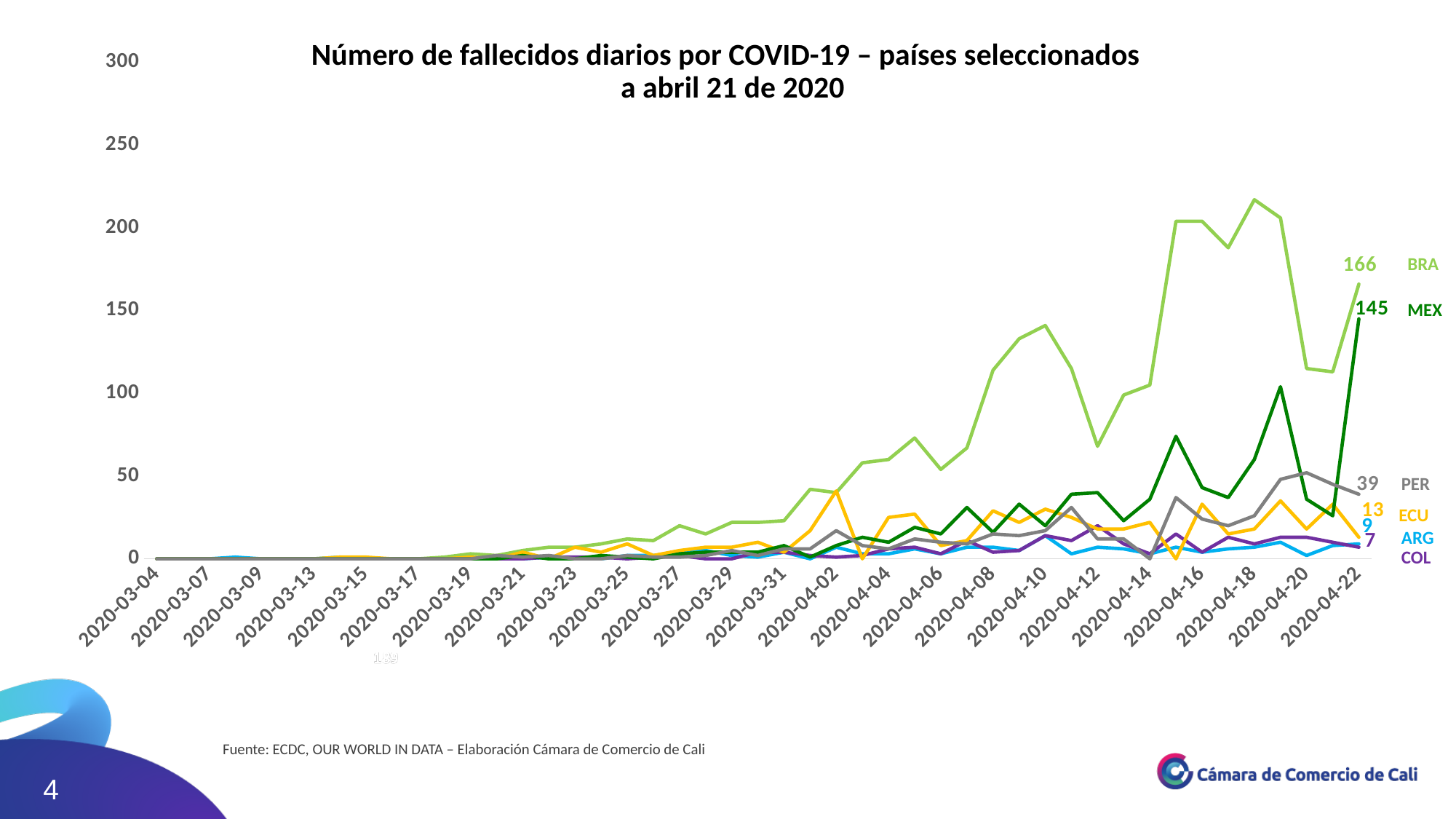

Número de fallecidos diarios por COVID-19 – países seleccionados
a abril 21 de 2020

### Chart

| Category | Argentina | Brasil | Colombia | Ecuador | México | Perú |
|---|---|---|---|---|---|---|
| 2020-03-04 | 0.0 | 0.0 | 0.0 | 0.0 | 0.0 | 0.0 |
| 2020-03-06 | 0.0 | 0.0 | 0.0 | 0.0 | 0.0 | 0.0 |
| 2020-03-07 | 0.0 | 0.0 | 0.0 | 0.0 | 0.0 | 0.0 |
| 2020-03-08 | 1.0 | 0.0 | 0.0 | 0.0 | 0.0 | 0.0 |
| 2020-03-09 | 0.0 | 0.0 | 0.0 | 0.0 | 0.0 | 0.0 |
| 2020-03-11 | 0.0 | 0.0 | 0.0 | 0.0 | 0.0 | 0.0 |
| 2020-03-13 | 0.0 | 0.0 | 0.0 | 0.0 | 0.0 | 0.0 |
| 2020-03-14 | 1.0 | 0.0 | 0.0 | 1.0 | 0.0 | 0.0 |
| 2020-03-15 | 0.0 | 0.0 | 0.0 | 1.0 | 0.0 | 0.0 |
| 2020-03-16 | 0.0 | 0.0 | 0.0 | 0.0 | 0.0 | 0.0 |
| 2020-03-17 | 0.0 | 0.0 | 0.0 | 0.0 | 0.0 | 0.0 |
| 2020-03-18 | 0.0 | 1.0 | 0.0 | 0.0 | 0.0 | 0.0 |
| 2020-03-19 | 0.0 | 3.0 | 0.0 | 1.0 | 0.0 | 0.0 |
| 2020-03-20 | 1.0 | 2.0 | 0.0 | 0.0 | 0.0 | 2.0 |
| 2020-03-21 | 0.0 | 5.0 | 0.0 | 4.0 | 2.0 | 1.0 |
| 2020-03-22 | 1.0 | 7.0 | 1.0 | 0.0 | 0.0 | 2.0 |
| 2020-03-23 | 0.0 | 7.0 | 1.0 | 7.0 | 0.0 | 0.0 |
| 2020-03-24 | 0.0 | 9.0 | 1.0 | 4.0 | 2.0 | 0.0 |
| 2020-03-25 | 2.0 | 12.0 | 0.0 | 9.0 | 1.0 | 2.0 |
| 2020-03-26 | 2.0 | 11.0 | 1.0 | 2.0 | 0.0 | 1.0 |
| 2020-03-27 | 4.0 | 20.0 | 2.0 | 5.0 | 3.0 | 1.0 |
| 2020-03-28 | 5.0 | 15.0 | 0.0 | 7.0 | 4.0 | 2.0 |
| 2020-03-29 | 2.0 | 22.0 | 0.0 | 7.0 | 4.0 | 5.0 |
| 2020-03-30 | 1.0 | 22.0 | 4.0 | 10.0 | 4.0 | 2.0 |
| 2020-03-31 | 4.0 | 23.0 | 4.0 | 4.0 | 8.0 | 6.0 |
| 2020-04-01 | 0.0 | 42.0 | 2.0 | 17.0 | 1.0 | 6.0 |
| 2020-04-02 | 7.0 | 40.0 | 1.0 | 41.0 | 8.0 | 17.0 |
| 2020-04-03 | 3.0 | 58.0 | 2.0 | 0.0 | 13.0 | 8.0 |
| 2020-04-04 | 3.0 | 60.0 | 6.0 | 25.0 | 10.0 | 6.0 |
| 2020-04-05 | 6.0 | 73.0 | 7.0 | 27.0 | 19.0 | 12.0 |
| 2020-04-06 | 3.0 | 54.0 | 3.0 | 8.0 | 15.0 | 10.0 |
| 2020-04-07 | 7.0 | 67.0 | 11.0 | 11.0 | 31.0 | 9.0 |
| 2020-04-08 | 7.0 | 114.0 | 4.0 | 29.0 | 16.0 | 15.0 |
| 2020-04-09 | 5.0 | 133.0 | 5.0 | 22.0 | 33.0 | 14.0 |
| 2020-04-10 | 14.0 | 141.0 | 14.0 | 30.0 | 20.0 | 17.0 |
| 2020-04-11 | 3.0 | 115.0 | 11.0 | 25.0 | 39.0 | 31.0 |
| 2020-04-12 | 7.0 | 68.0 | 20.0 | 18.0 | 40.0 | 12.0 |
| 2020-04-13 | 6.0 | 99.0 | 9.0 | 18.0 | 23.0 | 12.0 |
| 2020-04-14 | 3.0 | 105.0 | 3.0 | 22.0 | 36.0 | 0.0 |
| 2020-04-15 | 7.0 | 204.0 | 15.0 | 0.0 | 74.0 | 37.0 |
| 2020-04-16 | 4.0 | 204.0 | 4.0 | 33.0 | 43.0 | 24.0 |
| 2020-04-17 | 6.0 | 188.0 | 13.0 | 15.0 | 37.0 | 20.0 |
| 2020-04-18 | 7.0 | 217.0 | 9.0 | 18.0 | 60.0 | 26.0 |
| 2020-04-19 | 10.0 | 206.0 | 13.0 | 35.0 | 104.0 | 48.0 |
| 2020-04-20 | 2.0 | 115.0 | 13.0 | 18.0 | 36.0 | 52.0 |
| 2020-04-21 | 8.0 | 113.0 | 10.0 | 33.0 | 26.0 | 45.0 |
| 2020-04-22 | 9.0 | 166.0 | 7.0 | 13.0 | 145.0 | 39.0 |
BRA
MEX
PER
ECU
ARG
COL
Fuente: ECDC, OUR WORLD IN DATA – Elaboración Cámara de Comercio de Cali